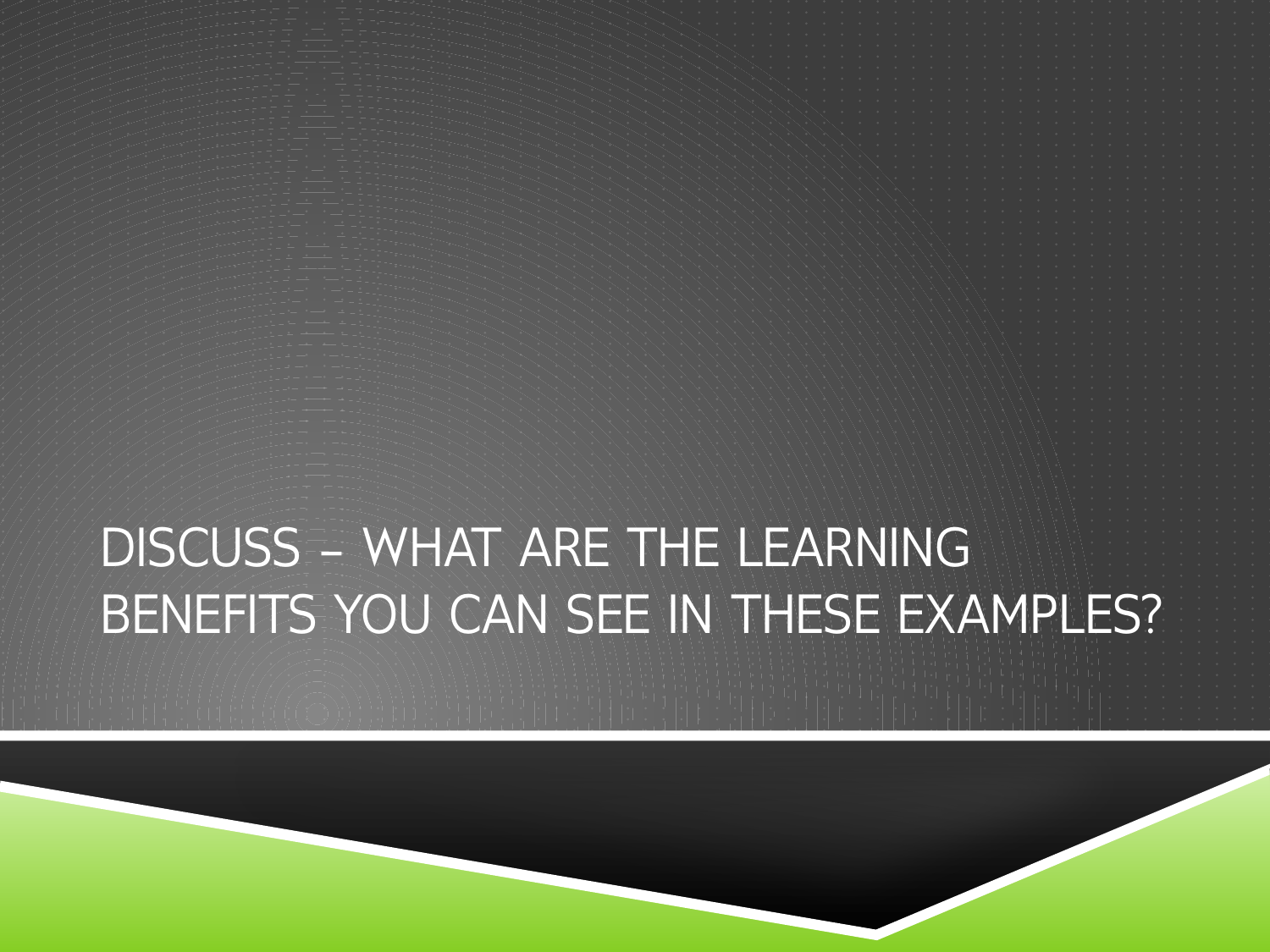

# Discuss – What are the learning benefits you can see in these examples?